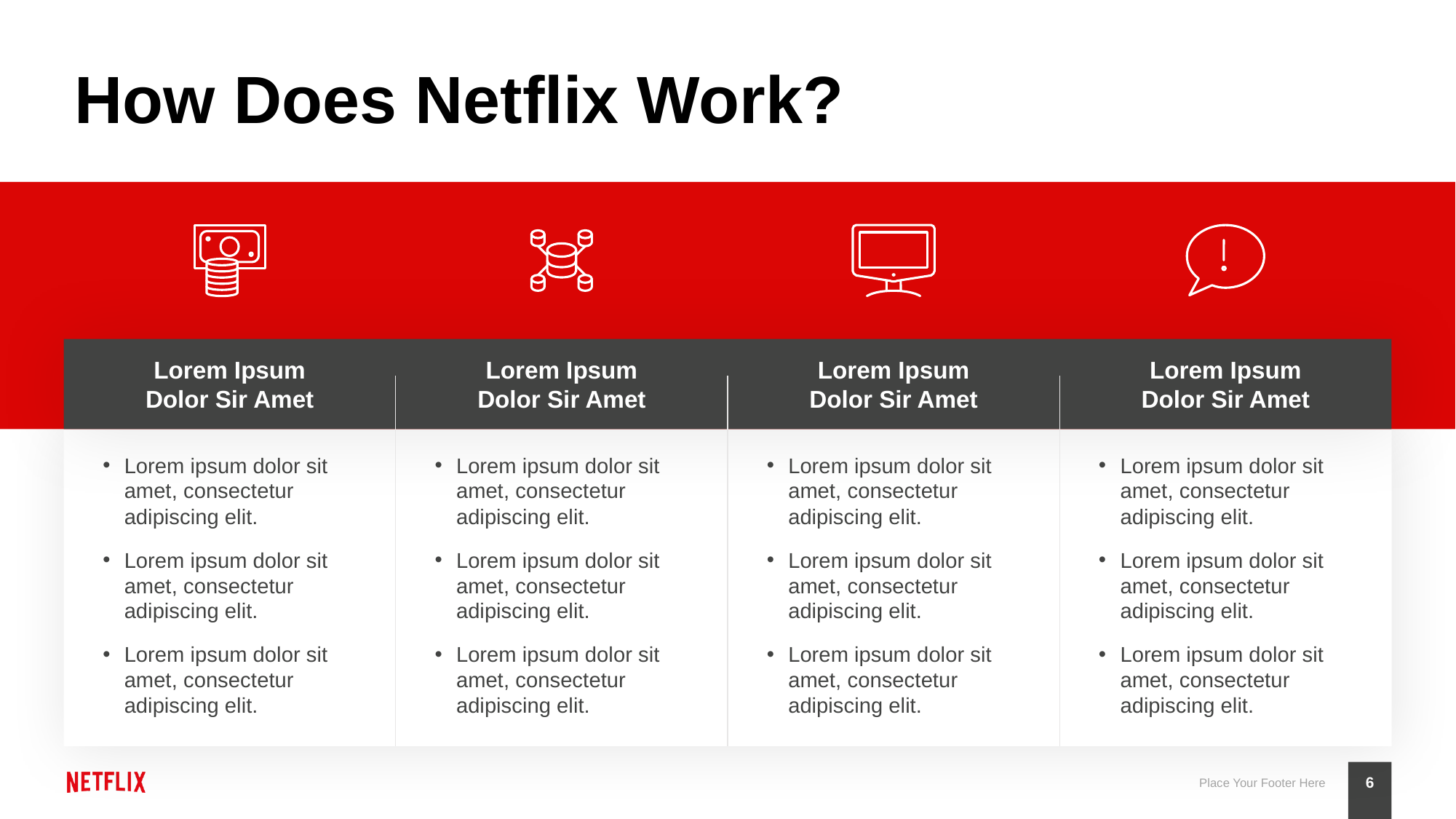

# How Does Netflix Work?

Lorem Ipsum Dolor Sir Amet
Lorem Ipsum Dolor Sir Amet
Lorem Ipsum Dolor Sir Amet
Lorem Ipsum Dolor Sir Amet

Lorem ipsum dolor sit amet, consectetur adipiscing elit.
Lorem ipsum dolor sit amet, consectetur adipiscing elit.
Lorem ipsum dolor sit amet, consectetur adipiscing elit.
Lorem ipsum dolor sit amet, consectetur adipiscing elit.
Lorem ipsum dolor sit amet, consectetur adipiscing elit.
Lorem ipsum dolor sit amet, consectetur adipiscing elit.
Lorem ipsum dolor sit amet, consectetur adipiscing elit.
Lorem ipsum dolor sit amet, consectetur adipiscing elit.
Lorem ipsum dolor sit amet, consectetur adipiscing elit.
Lorem ipsum dolor sit amet, consectetur adipiscing elit.
Lorem ipsum dolor sit amet, consectetur adipiscing elit.
Lorem ipsum dolor sit amet, consectetur adipiscing elit.